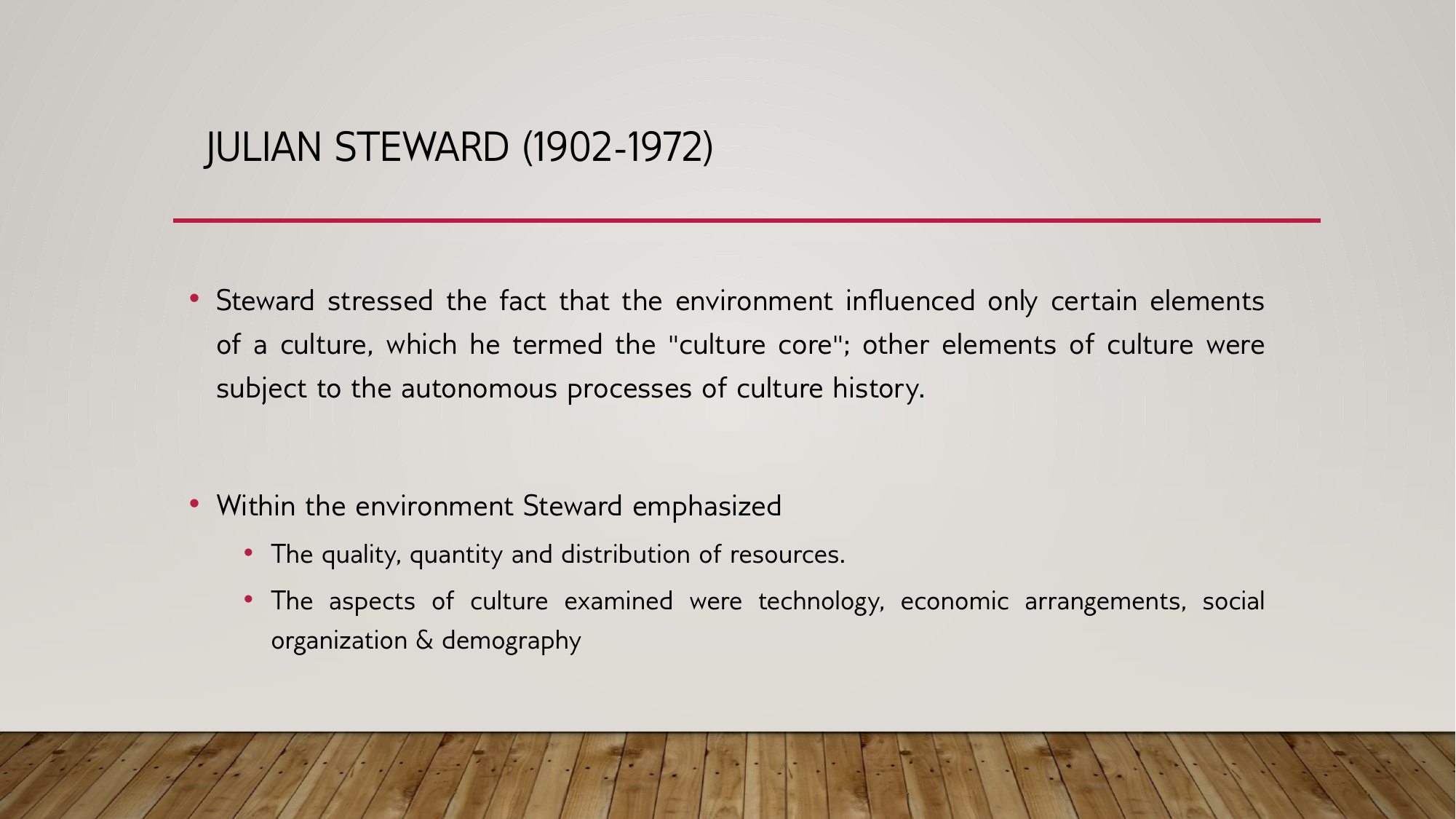

# Julian Steward (1902-1972)
Steward stressed the fact that the environment influenced only certain elements of a culture, which he termed the "culture core"; other elements of culture were subject to the autonomous processes of culture history.

Within the environment Steward emphasized
The quality, quantity and distribution of resources.
The aspects of culture examined were technology, economic arrangements, social organization & demography